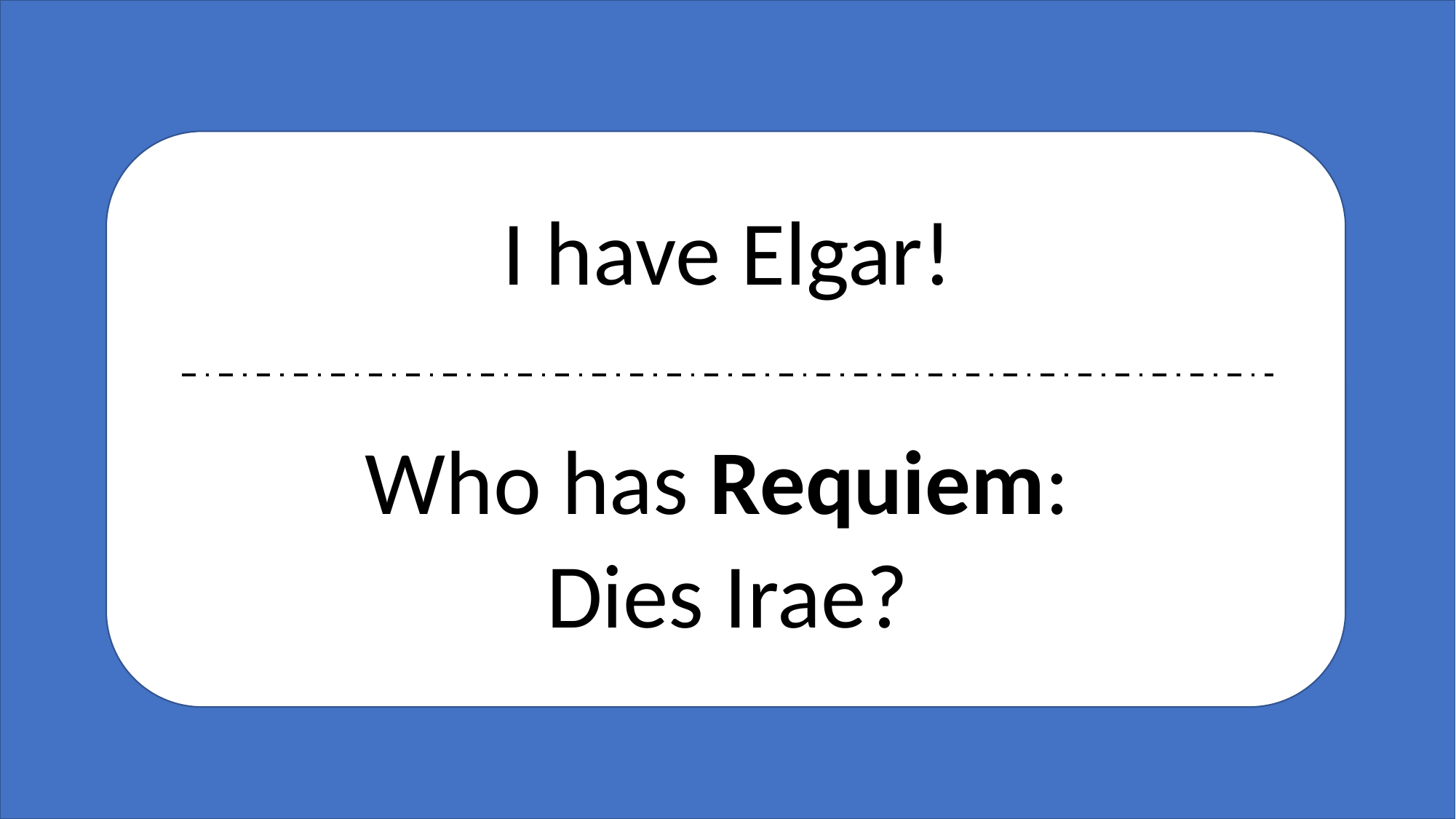

# I have Elgar!
Who has Requiem:
Dies Irae?